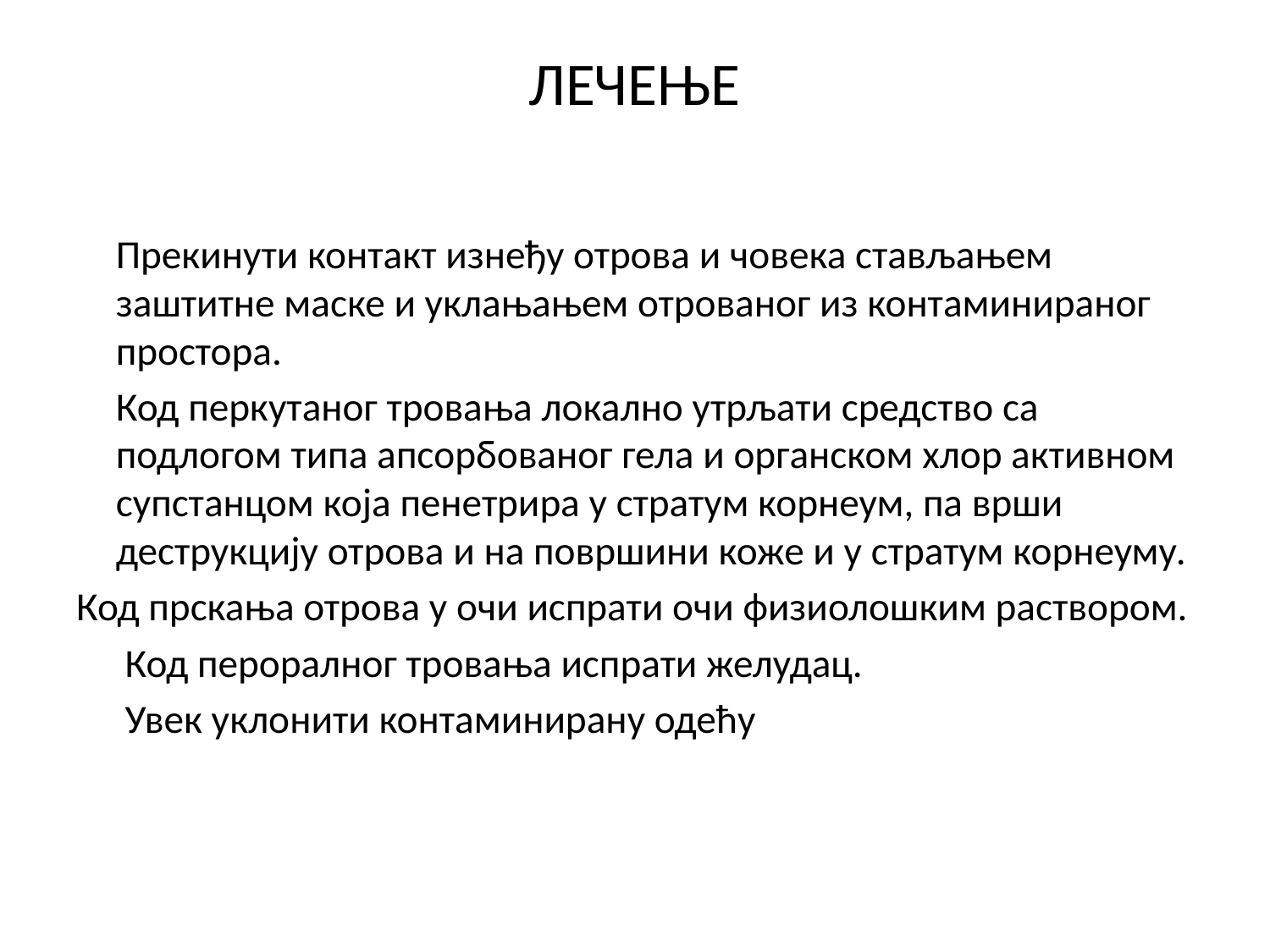

# ЛЕЧЕЊЕ
	Прекинути контакт изнеђу отрова и човека стављањем заштитне маске и уклањањем отрованог из контаминираног простора.
	Код перкутаног тровања локално утрљати средство са подлогом типа апсорбованог гела и органском хлор активном супстанцом која пенетрира у стратум корнеум, па врши деструкцију отрова и на површини коже и у стратум корнеуму.
Код прскања отрова у очи испрати очи физиолошким раствором.
	 Код пероралног тровања испрати желудац.
	 Увек уклонити контаминирану одећу